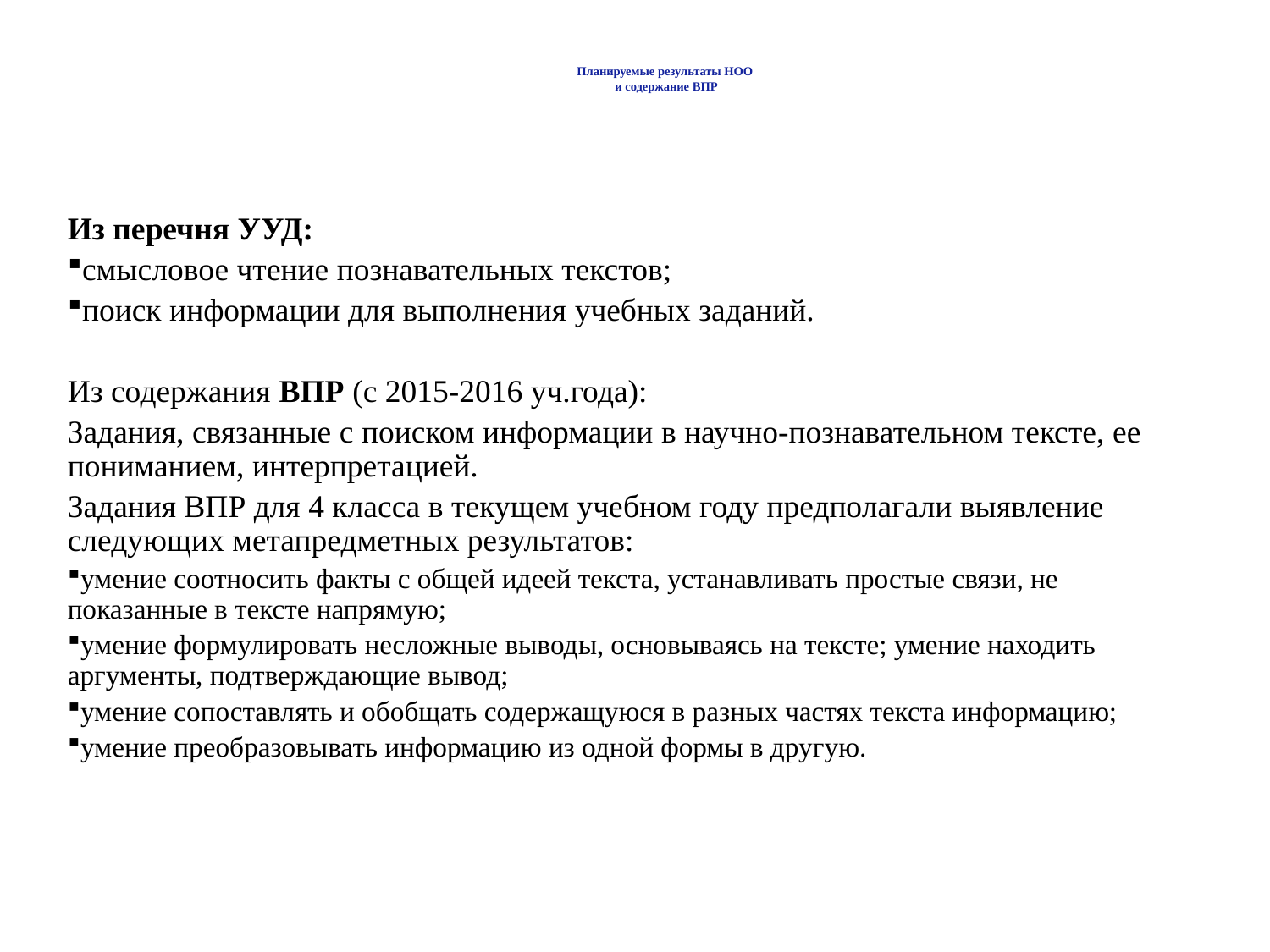

# Планируемые результаты НОО и содержание ВПР
Из перечня УУД:
смысловое чтение познавательных текстов;
поиск информации для выполнения учебных заданий.

Из содержания ВПР (с 2015-2016 уч.года):
Задания, связанные с поиском информации в научно-познавательном тексте, ее пониманием, интерпретацией.
Задания ВПР для 4 класса в текущем учебном году предполагали выявление следующих метапредметных результатов:
умение соотносить факты с общей идеей текста, устанавливать простые связи, не показанные в тексте напрямую;
умение формулировать несложные выводы, основываясь на тексте; умение находить аргументы, подтверждающие вывод;
умение сопоставлять и обобщать содержащуюся в разных частях текста информацию;
умение преобразовывать информацию из одной формы в другую.